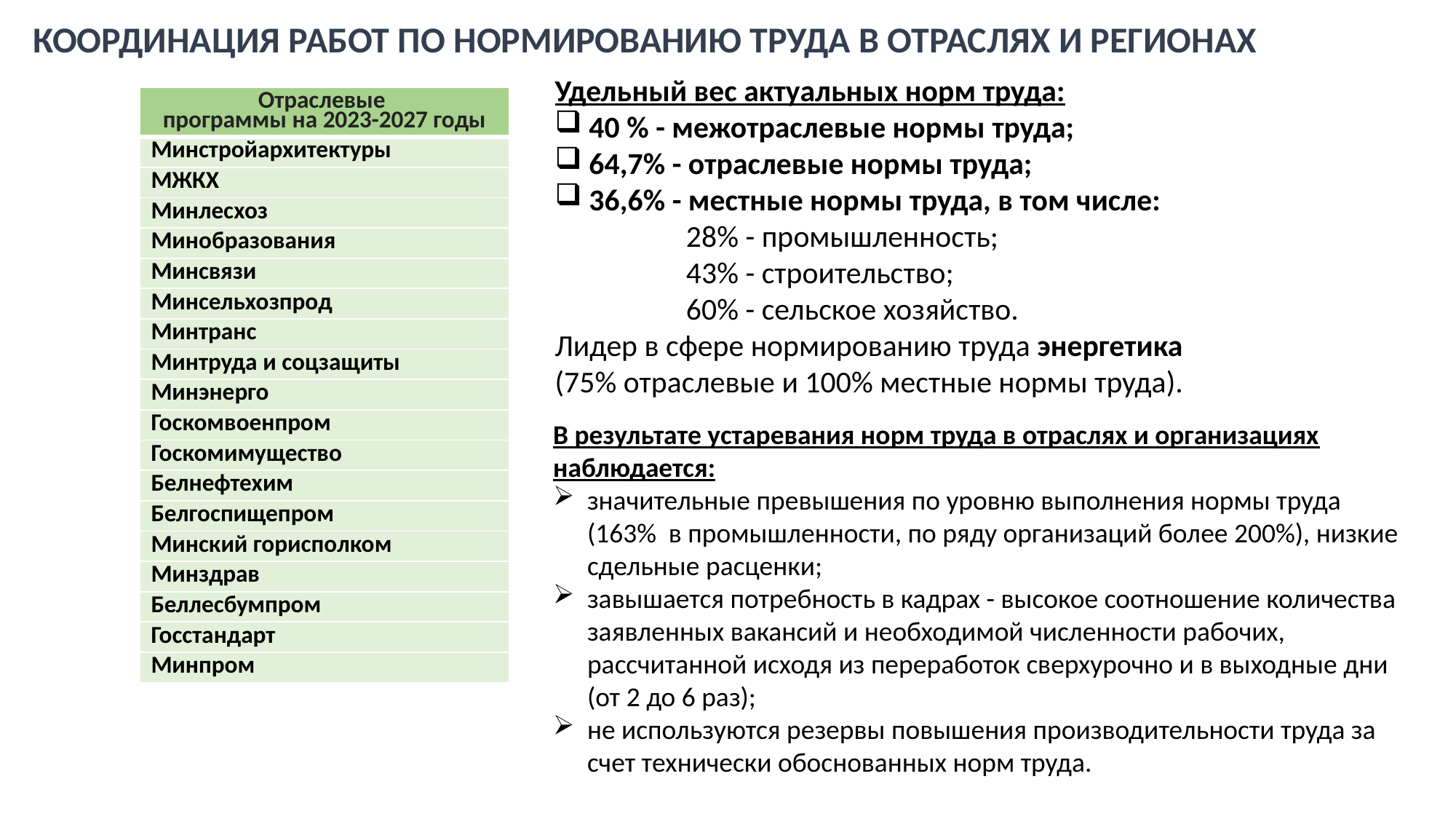

Координация работ по нормированию труда в отраслях и регионах
Удельный вес актуальных норм труда:
40 % - межотраслевые нормы труда;
64,7% - отраслевые нормы труда;
36,6% - местные нормы труда, в том числе:
                   28% - промышленность;
                   43% - строительство;
                   60% - сельское хозяйство.
Лидер в сфере нормированию труда энергетика
(75% отраслевые и 100% местные нормы труда).

| Отраслевые программы на 2023-2027 годы |
| --- |
| Минстройархитектуры |
| МЖКХ |
| Минлесхоз |
| Минобразования |
| Минсвязи |
| Минсельхозпрод |
| Минтранс |
| Минтруда и соцзащиты |
| Минэнерго |
| Госкомвоенпром |
| Госкомимущество |
| Белнефтехим |
| Белгоспищепром |
| Минский горисполком |
| Минздрав |
| Беллесбумпром |
| Госстандарт |
| Минпром |
В результате устаревания норм труда в отраслях и организациях наблюдается:
значительные превышения по уровню выполнения нормы труда (163%  в промышленности, по ряду организаций более 200%), низкие сдельные расценки;
завышается потребность в кадрах - высокое соотношение количества заявленных вакансий и необходимой численности рабочих, рассчитанной исходя из переработок сверхурочно и в выходные дни (от 2 до 6 раз);
не используются резервы повышения производительности труда за счет технически обоснованных норм труда.